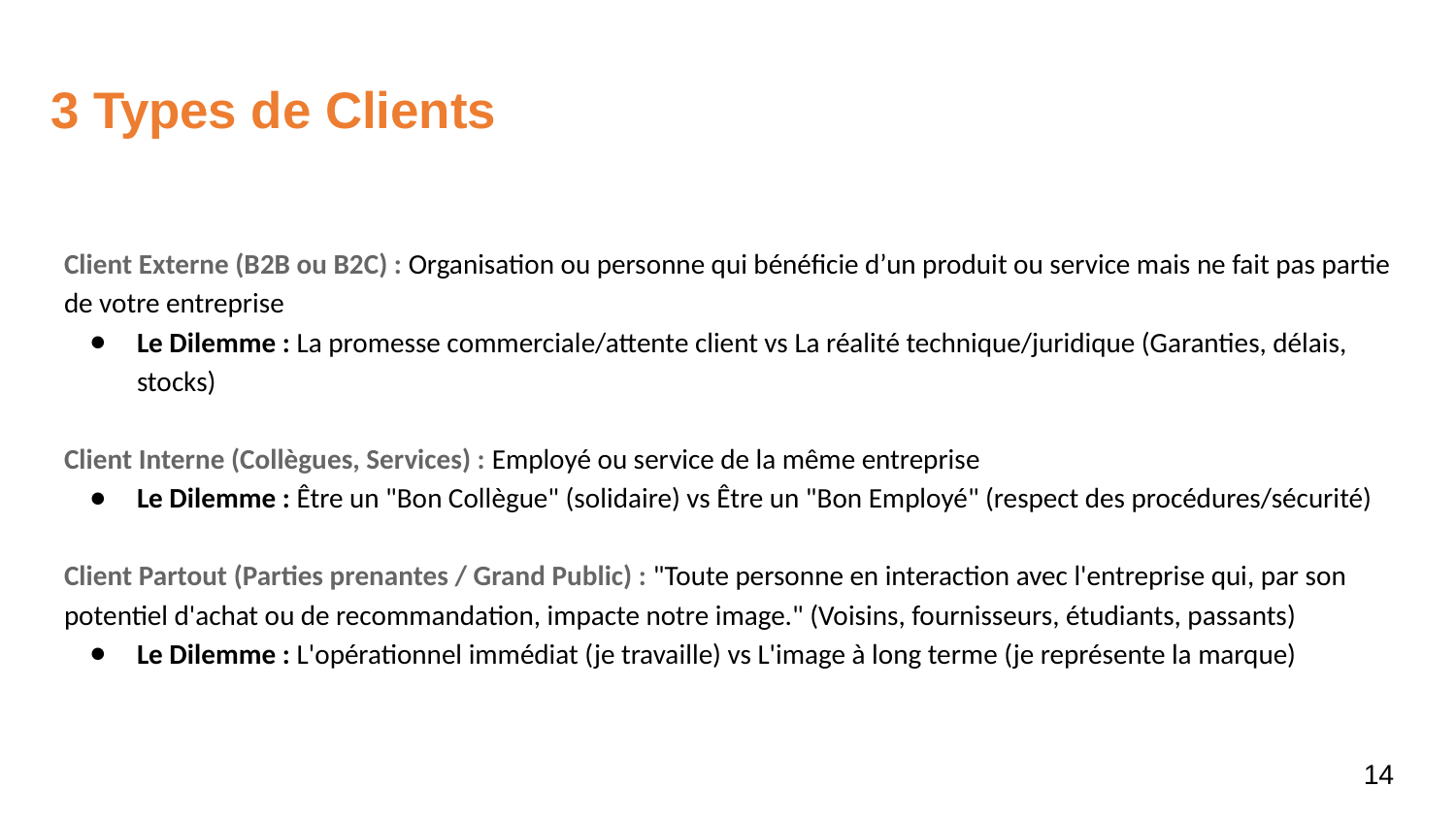

# 3 Types de Clients
Client Externe (B2B ou B2C) : Organisation ou personne qui bénéficie d’un produit ou service mais ne fait pas partie de votre entreprise
Le Dilemme : La promesse commerciale/attente client vs La réalité technique/juridique (Garanties, délais, stocks)
Client Interne (Collègues, Services) : Employé ou service de la même entreprise
Le Dilemme : Être un "Bon Collègue" (solidaire) vs Être un "Bon Employé" (respect des procédures/sécurité)

Client Partout (Parties prenantes / Grand Public) : "Toute personne en interaction avec l'entreprise qui, par son potentiel d'achat ou de recommandation, impacte notre image." (Voisins, fournisseurs, étudiants, passants)
Le Dilemme : L'opérationnel immédiat (je travaille) vs L'image à long terme (je représente la marque)
14